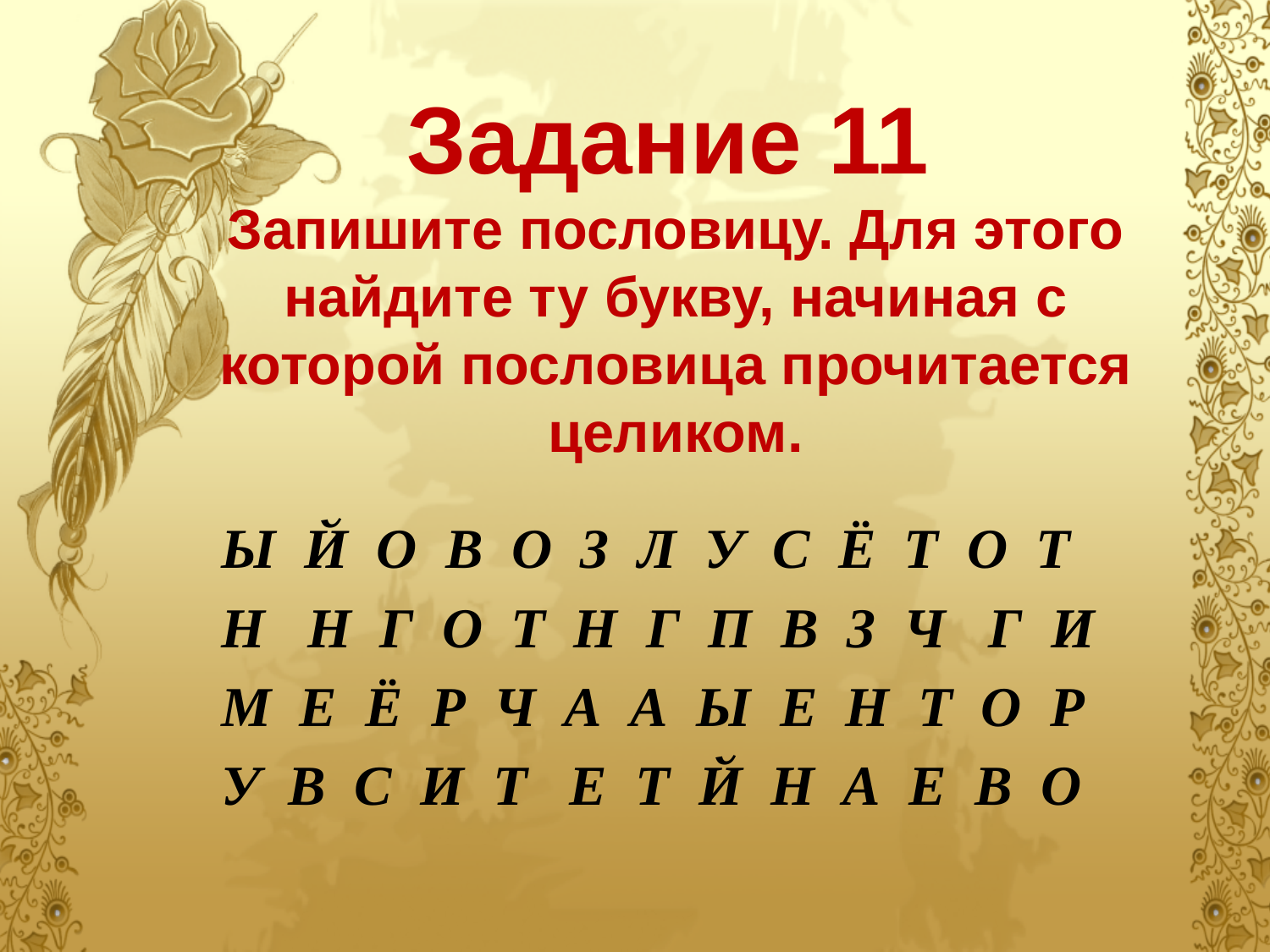

Задание 11
Запишите пословицу. Для этого найдите ту букву, начиная с которой пословица прочитается целиком.
Ы  Й  О  В  О  З  Л  У  С  Ё  Т  О  Т
Н   Н  Г  О  Т  Н  Г  П  В  З  Ч   Г  И
М  Е  Ё  Р  Ч  А  А  Ы  Е  Н  Т  О  Р
У  В  С  И  Т   Е  Т  Й  Н  А  Е  В  О